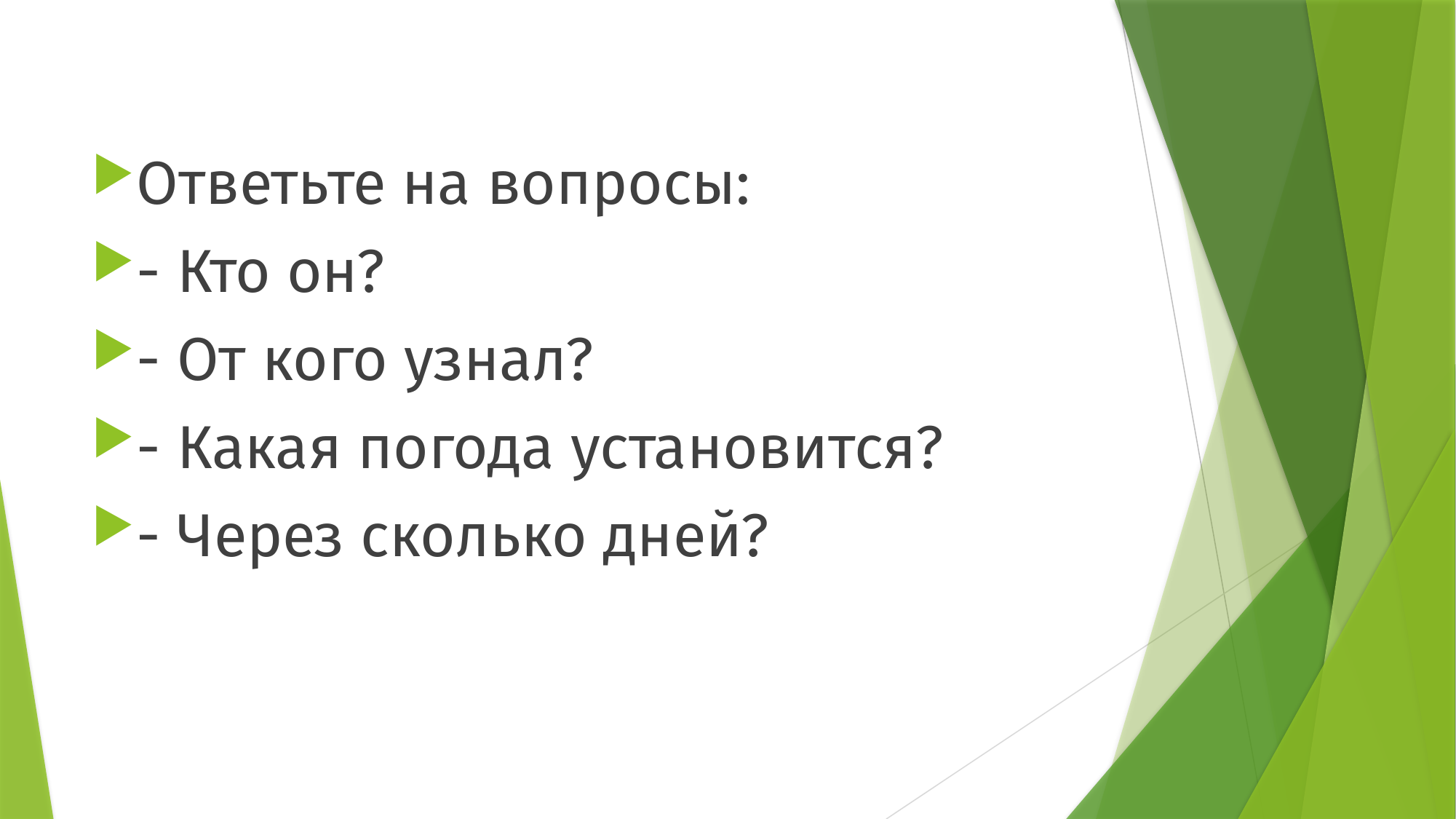

#
Ответьте на вопросы:
- Кто он?
- От кого узнал?
- Какая погода установится?
- Через сколько дней?